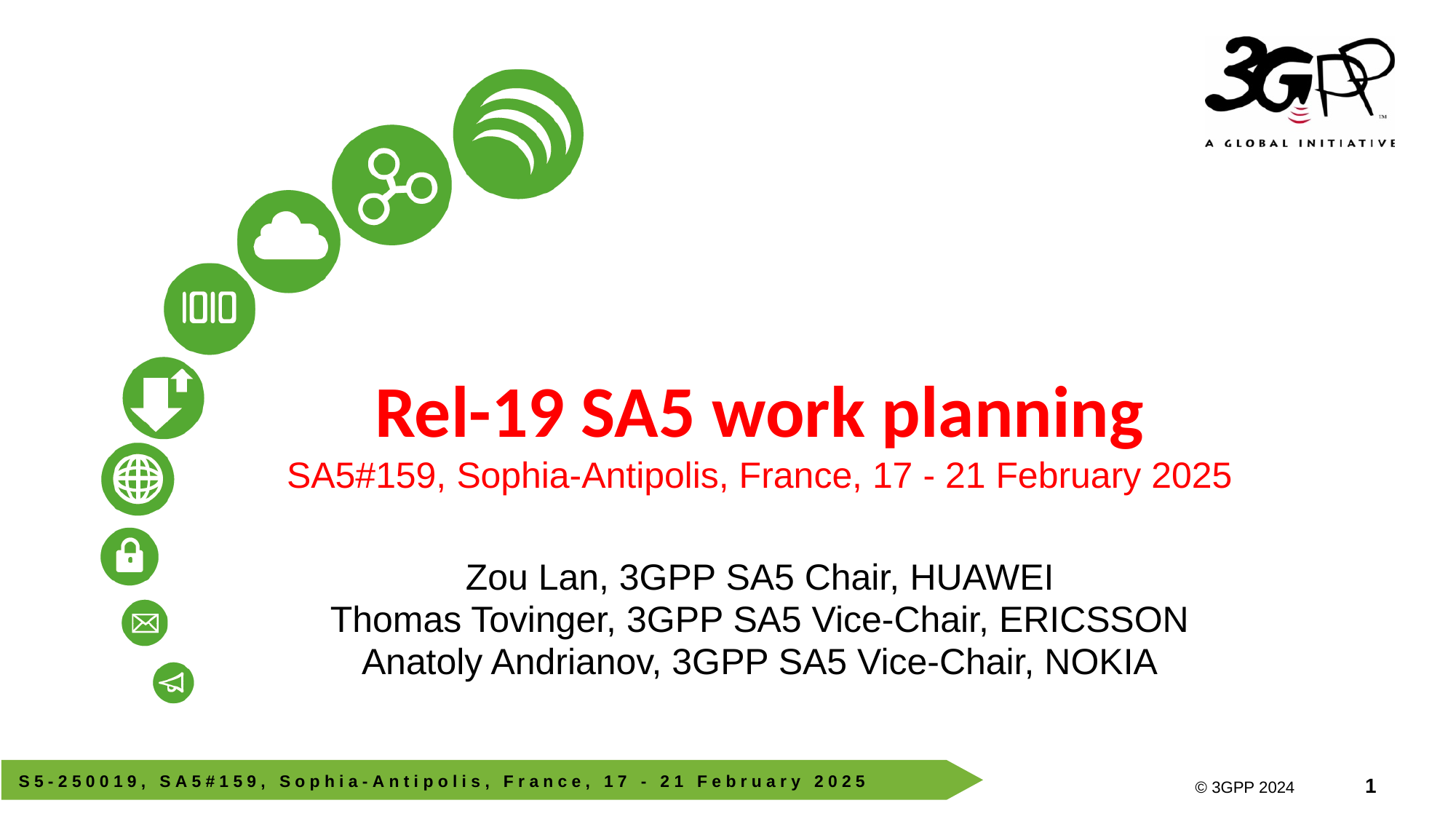

# Rel-19 SA5 work planning SA5#159, Sophia-Antipolis, France, 17 - 21 February 2025
Zou Lan, 3GPP SA5 Chair, HUAWEI
Thomas Tovinger, 3GPP SA5 Vice-Chair, ERICSSON
Anatoly Andrianov, 3GPP SA5 Vice-Chair, NOKIA